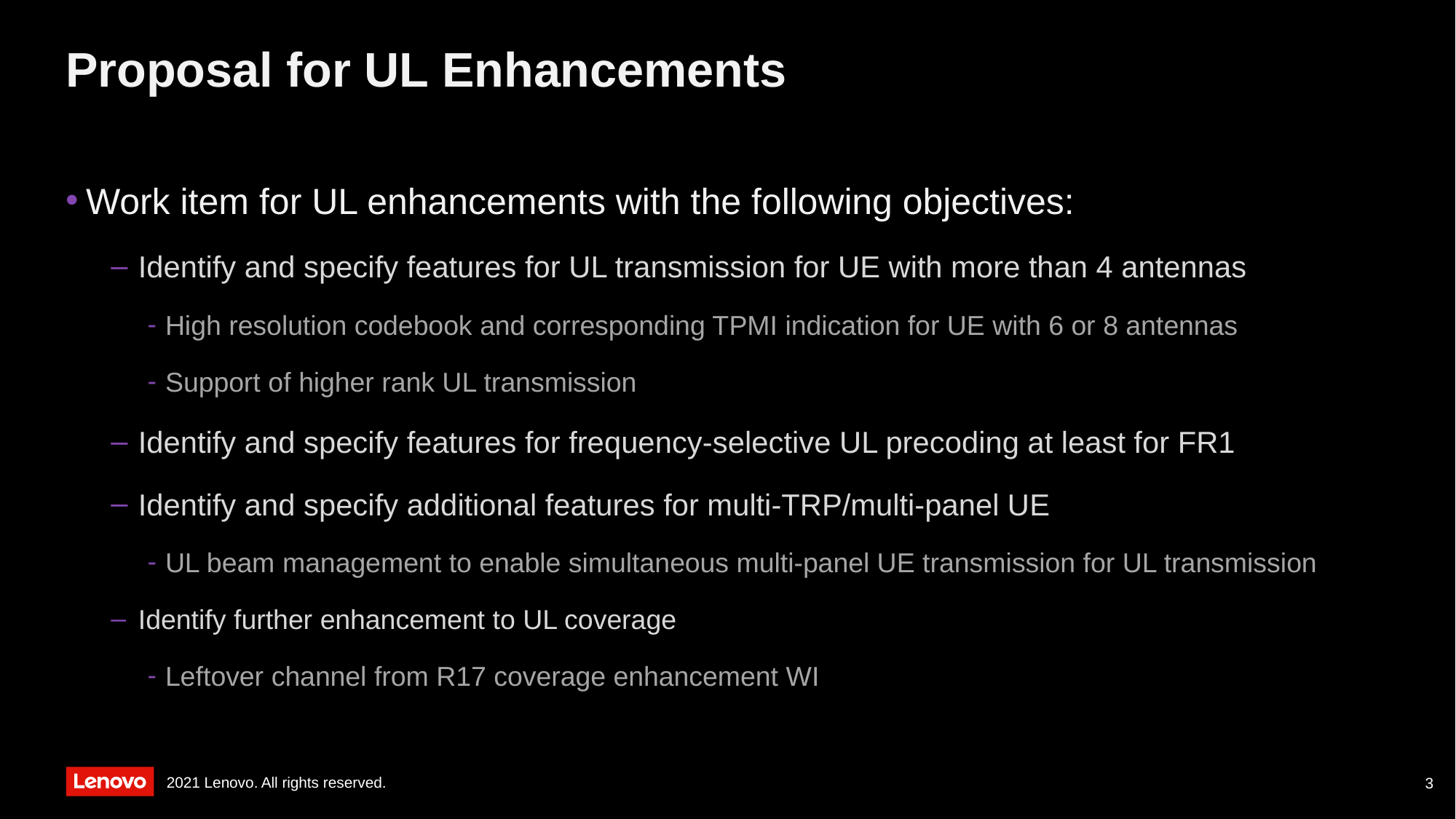

# Proposal for UL Enhancements
Work item for UL enhancements with the following objectives:
Identify and specify features for UL transmission for UE with more than 4 antennas
High resolution codebook and corresponding TPMI indication for UE with 6 or 8 antennas
Support of higher rank UL transmission
Identify and specify features for frequency-selective UL precoding at least for FR1
Identify and specify additional features for multi-TRP/multi-panel UE
UL beam management to enable simultaneous multi-panel UE transmission for UL transmission
Identify further enhancement to UL coverage
Leftover channel from R17 coverage enhancement WI

3